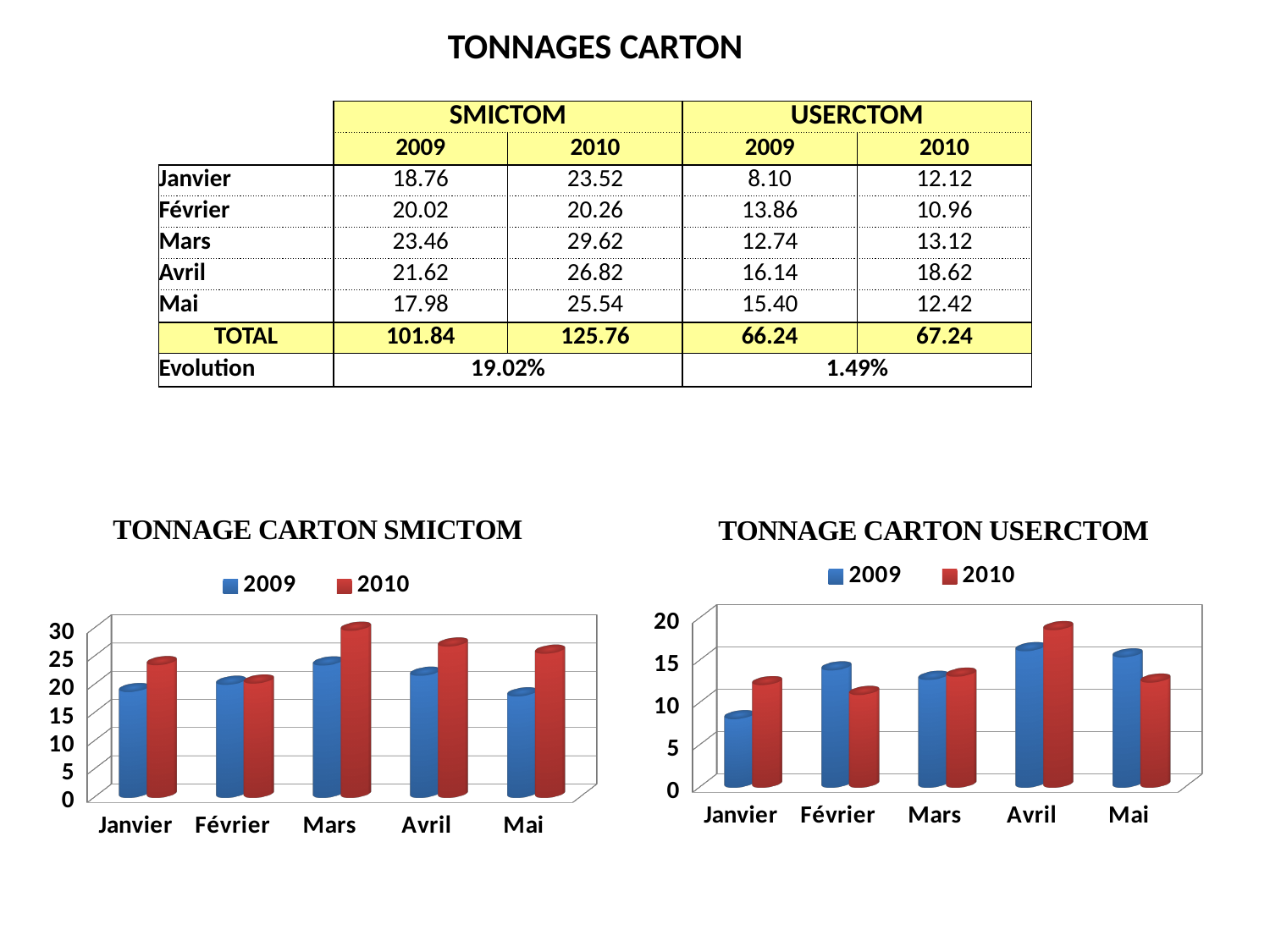

| TONNAGES CARTON |  |  |  |  |
| --- | --- | --- | --- | --- |
|  |  |  |  |  |
|  | SMICTOM |  | USERCTOM |  |
|  | 2009 | 2010 | 2009 | 2010 |
| Janvier | 18.76 | 23.52 | 8.10 | 12.12 |
| Février | 20.02 | 20.26 | 13.86 | 10.96 |
| Mars | 23.46 | 29.62 | 12.74 | 13.12 |
| Avril | 21.62 | 26.82 | 16.14 | 18.62 |
| Mai | 17.98 | 25.54 | 15.40 | 12.42 |
| TOTAL | 101.84 | 125.76 | 66.24 | 67.24 |
| Evolution | 19.02% |  | 1.49% |  |

[unsupported chart]

[unsupported chart]